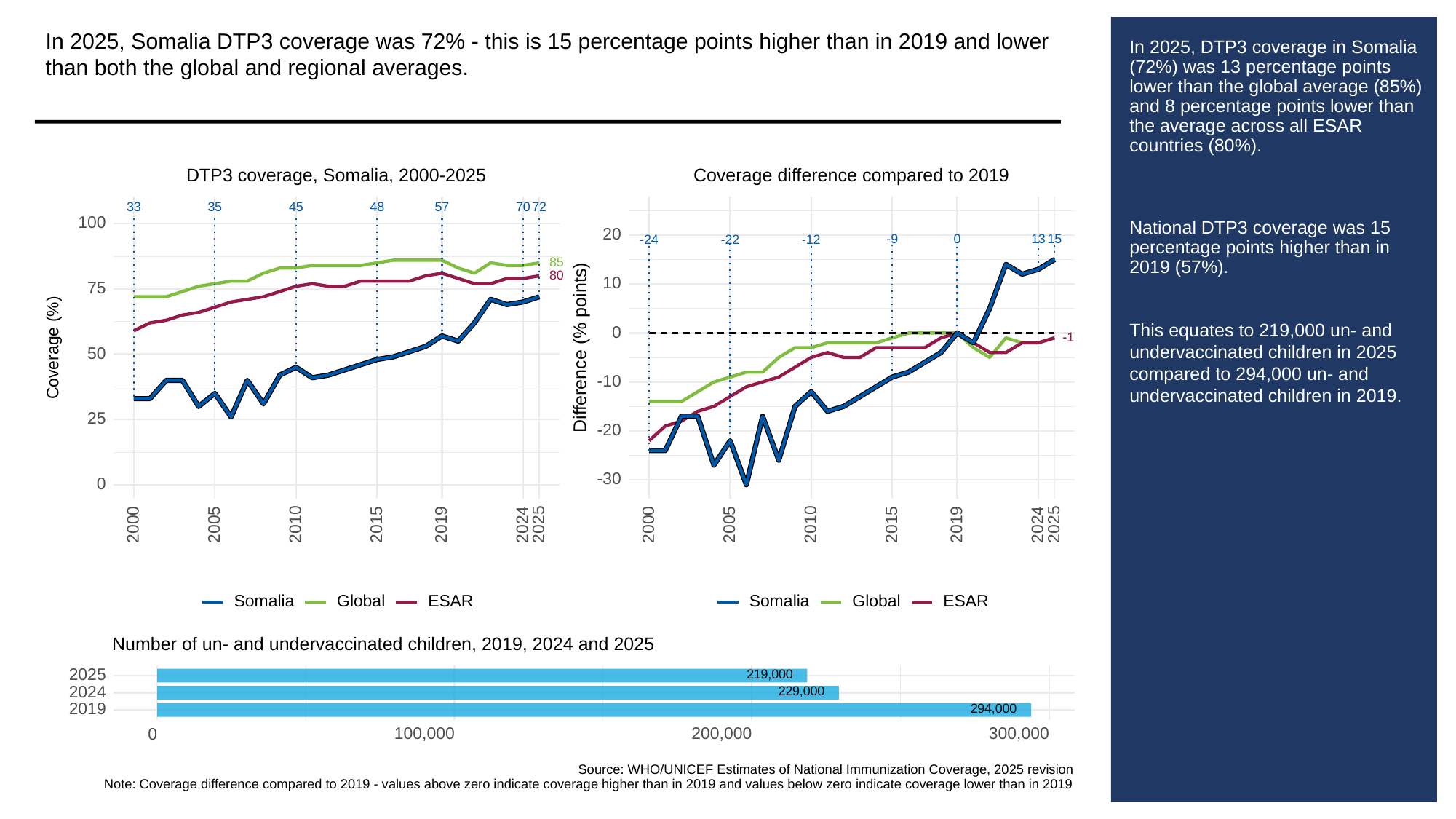

In 2025, Somalia DTP3 coverage was 72% - this is 15 percentage points higher than in 2019 and lower than both the global and regional averages.
# In 2025, DTP3 coverage in Somalia (72%) was 13 percentage points lower than the global average (85%) and 8 percentage points lower than the average across all ESAR countries (80%).

National DTP3 coverage was 15 percentage points higher than in 2019 (57%).

This equates to 219,000 un- and undervaccinated children in 2025 compared to 294,000 un- and undervaccinated children in 2019.

DTP3 coverage, Somalia, 2000-2025
Coverage difference compared to 2019

33
35
48
70
45
57
72

100

20

13
-9
0
15
-24
-22
-12

85

80

10
75

0

-1
-1
Difference (% points)
Coverage (%)
50

-10

25

-20

-30
0

2000
2005
2010
2015
2019
2024
2025
2000
2005
2010
2015
2019
2024
2025
Somalia
Global
ESAR
Somalia
Global
ESAR

Number of un- and undervaccinated children, 2019, 2024 and 2025

219,000
2025

229,000
2024

294,000
2019

100,000
200,000
300,000
0
Source: WHO/UNICEF Estimates of National Immunization Coverage, 2025 revision
Note: Coverage difference compared to 2019 - values above zero indicate coverage higher than in 2019 and values below zero indicate coverage lower than in 2019